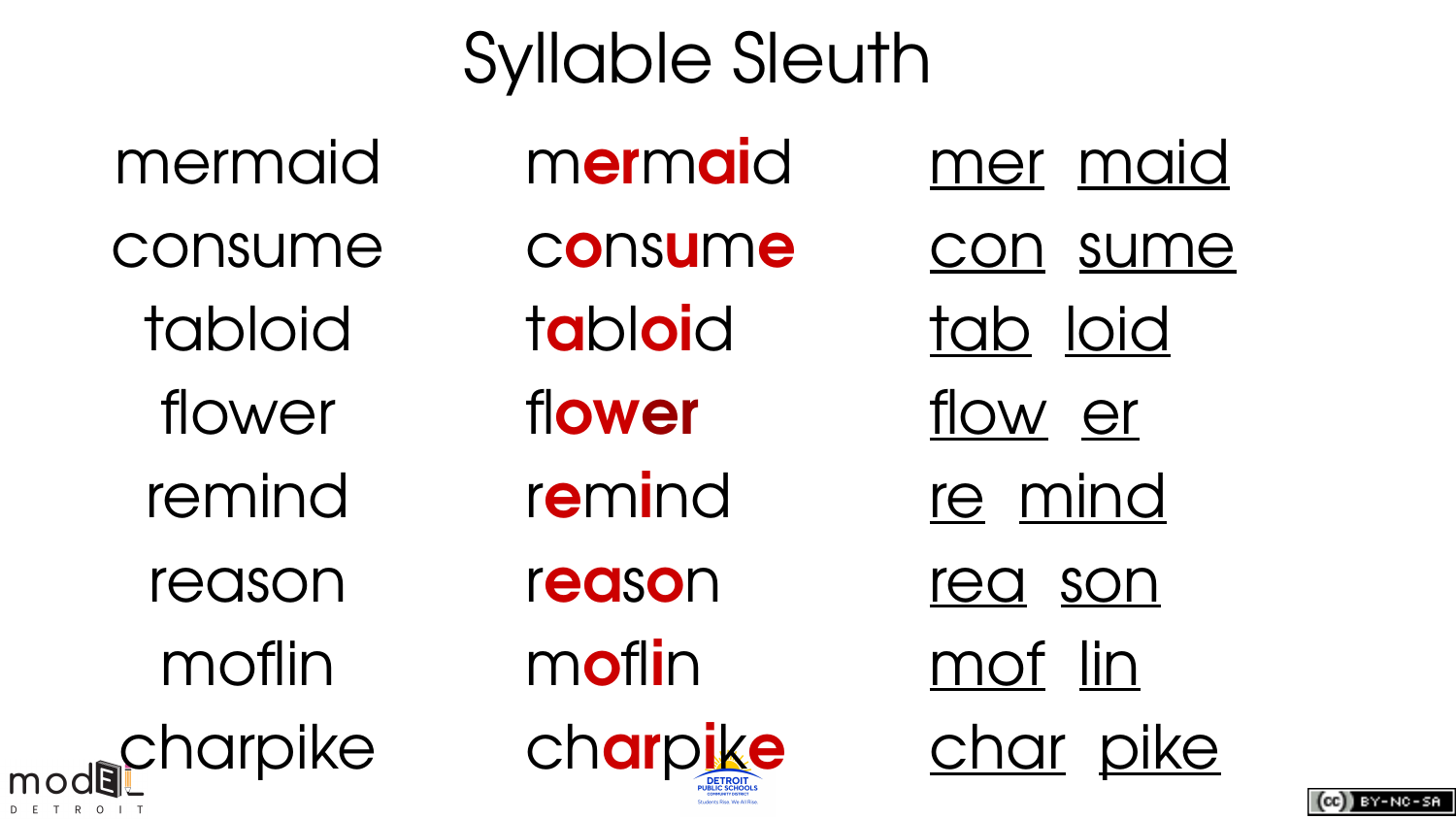

# Syllable Sleuth
mermaid
consume
tabloid
flower
remind
reason
moflin
charpike
mer  maid
con  sume
tab  loid
flow  er
re  mind
rea  son
mof  lin
char  pike

mermaid
consume
tabloid
flower
remind
reason
moflin
charpike